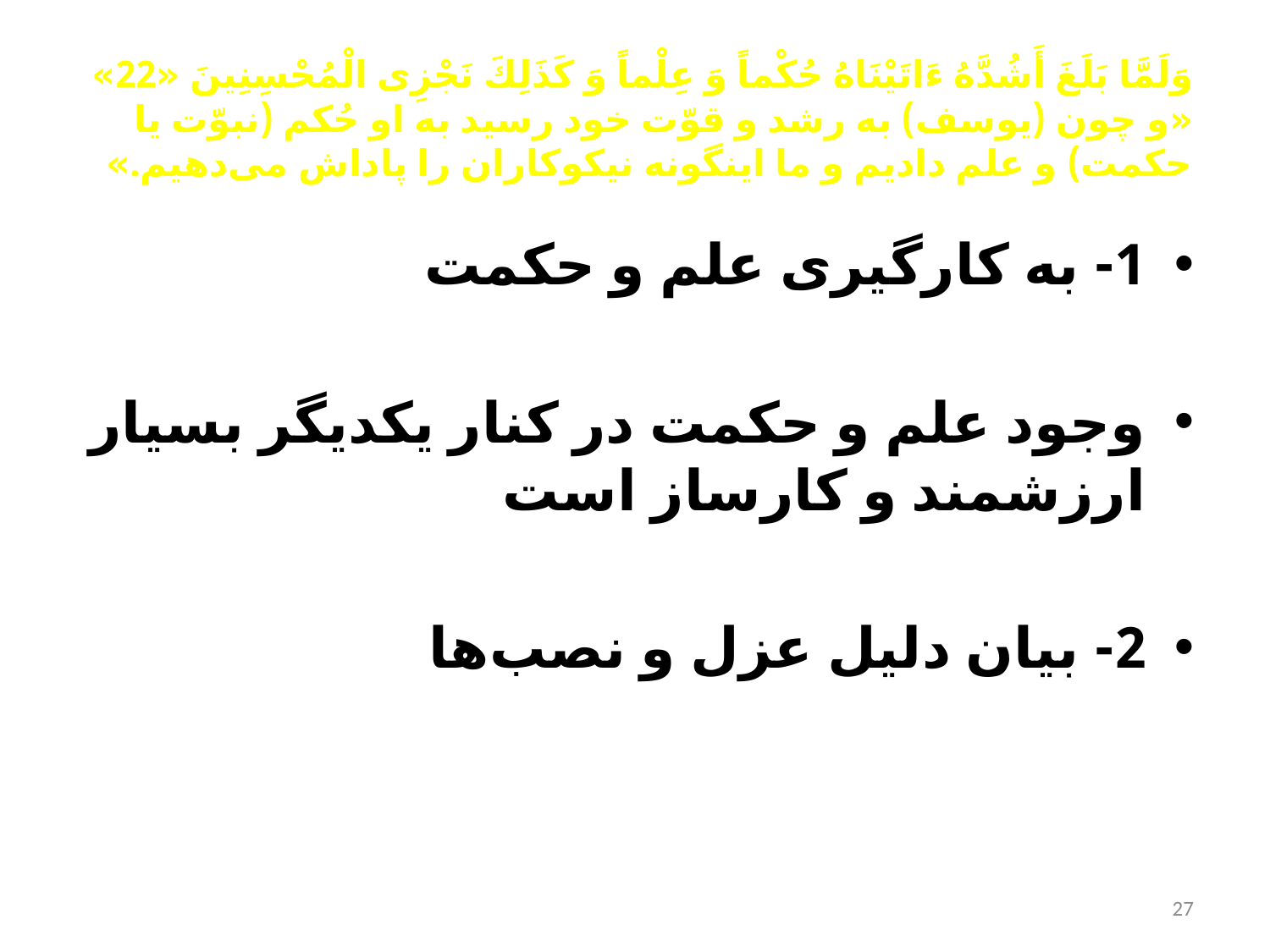

# وَلَمَّا بَلَغَ أَشُدَّهُ ءَاتَیْنَاهُ حُكْماً وَ عِلْماً وَ كَذَلِكَ نَجْزِی الْمُحْسِنِینَ «22» «و چون (یوسف) به رشد و قوّت خود رسید به او حُكم (نبوّت یا حكمت) و علم دادیم و ما اینگونه نیكوكاران را پاداش می‌دهیم.»
1- به کارگیری علم و حکمت

وجود علم و حكمت در كنار یكدیگر بسیار ارزشمند و كارساز است

2- بیان دلیل عزل و نصب‌ها

27